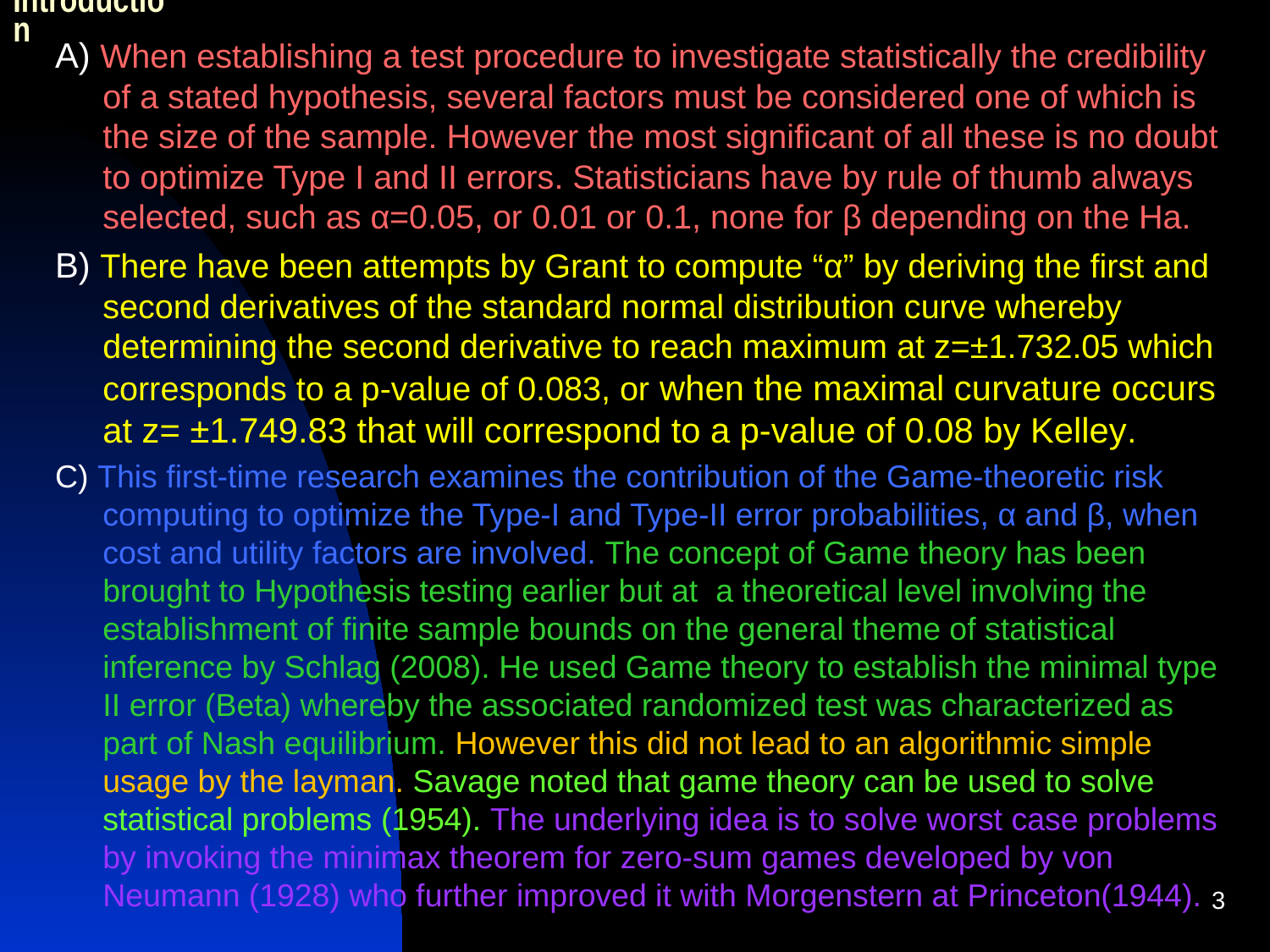

# Introduction
A) When establishing a test procedure to investigate statistically the credibility of a stated hypothesis, several factors must be considered one of which is the size of the sample. However the most significant of all these is no doubt to optimize Type I and II errors. Statisticians have by rule of thumb always selected, such as α=0.05, or 0.01 or 0.1, none for β depending on the Ha.
B) There have been attempts by Grant to compute “α” by deriving the first and second derivatives of the standard normal distribution curve whereby determining the second derivative to reach maximum at z=±1.732.05 which corresponds to a p-value of 0.083, or when the maximal curvature occurs at z= ±1.749.83 that will correspond to a p-value of 0.08 by Kelley.
C) This first-time research examines the contribution of the Game-theoretic risk computing to optimize the Type-I and Type-II error probabilities, α and β, when cost and utility factors are involved. The concept of Game theory has been brought to Hypothesis testing earlier but at  a theoretical level involving the establishment of finite sample bounds on the general theme of statistical inference by Schlag (2008). He used Game theory to establish the minimal type II error (Beta) whereby the associated randomized test was characterized as part of Nash equilibrium. However this did not lead to an algorithmic simple usage by the layman. Savage noted that game theory can be used to solve statistical problems (1954). The underlying idea is to solve worst case problems by invoking the minimax theorem for zero-sum games developed by von Neumann (1928) who further improved it with Morgenstern at Princeton(1944).
3